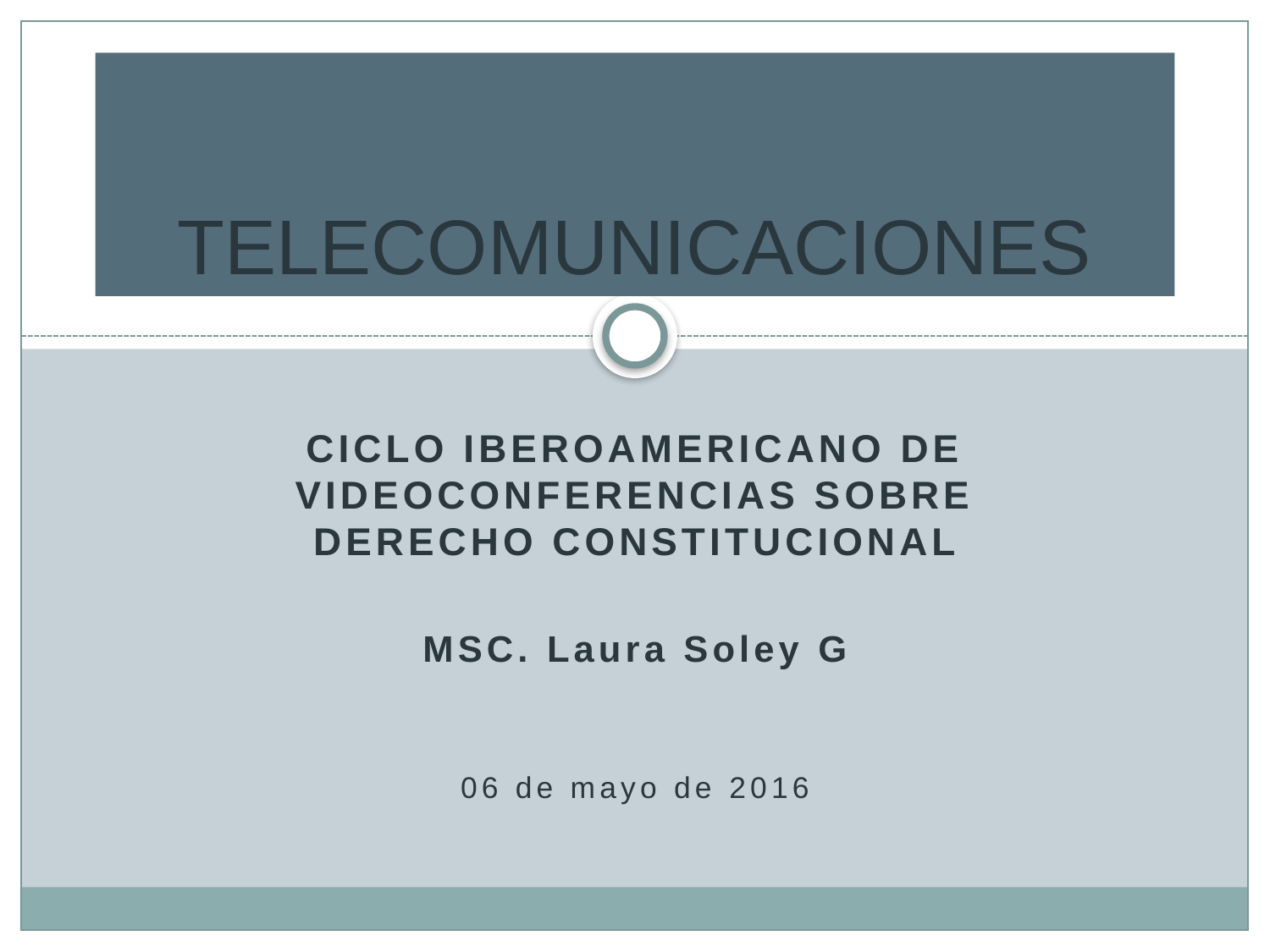

# TELECOMUNICACIONES

CICLO IBEROAMERICANO DE VIDEOCONFERENCIAS SOBRE DERECHO CONSTITUCIONAL

MSc. Laura Soley G

06 de mayo de 2016